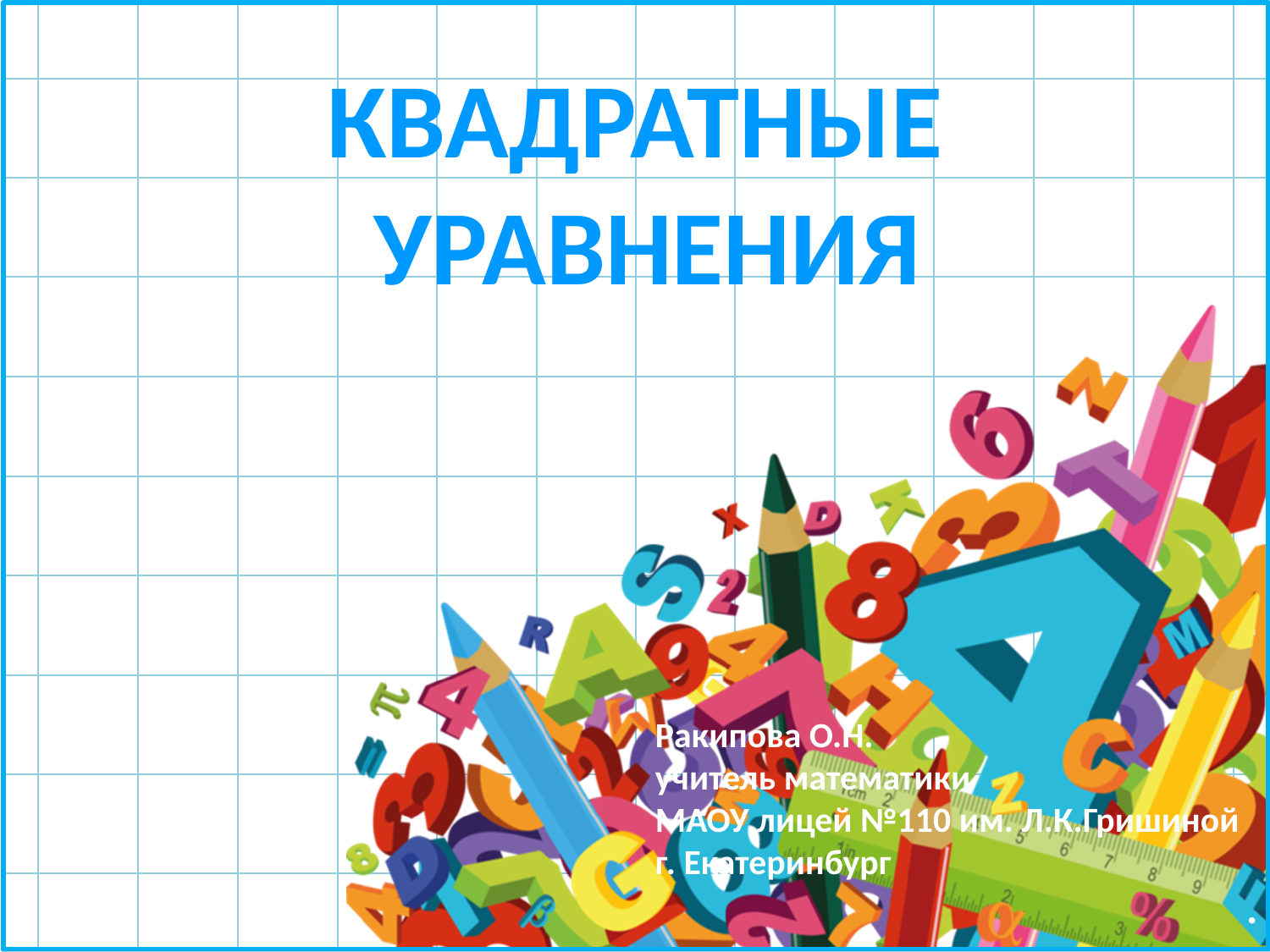

КВАДРАТНЫЕ
УРАВНЕНИЯ
Ракипова О.Н.
учитель математики
МАОУ лицей №110 им. Л.К.Гришиной
г. Екатеринбург
.